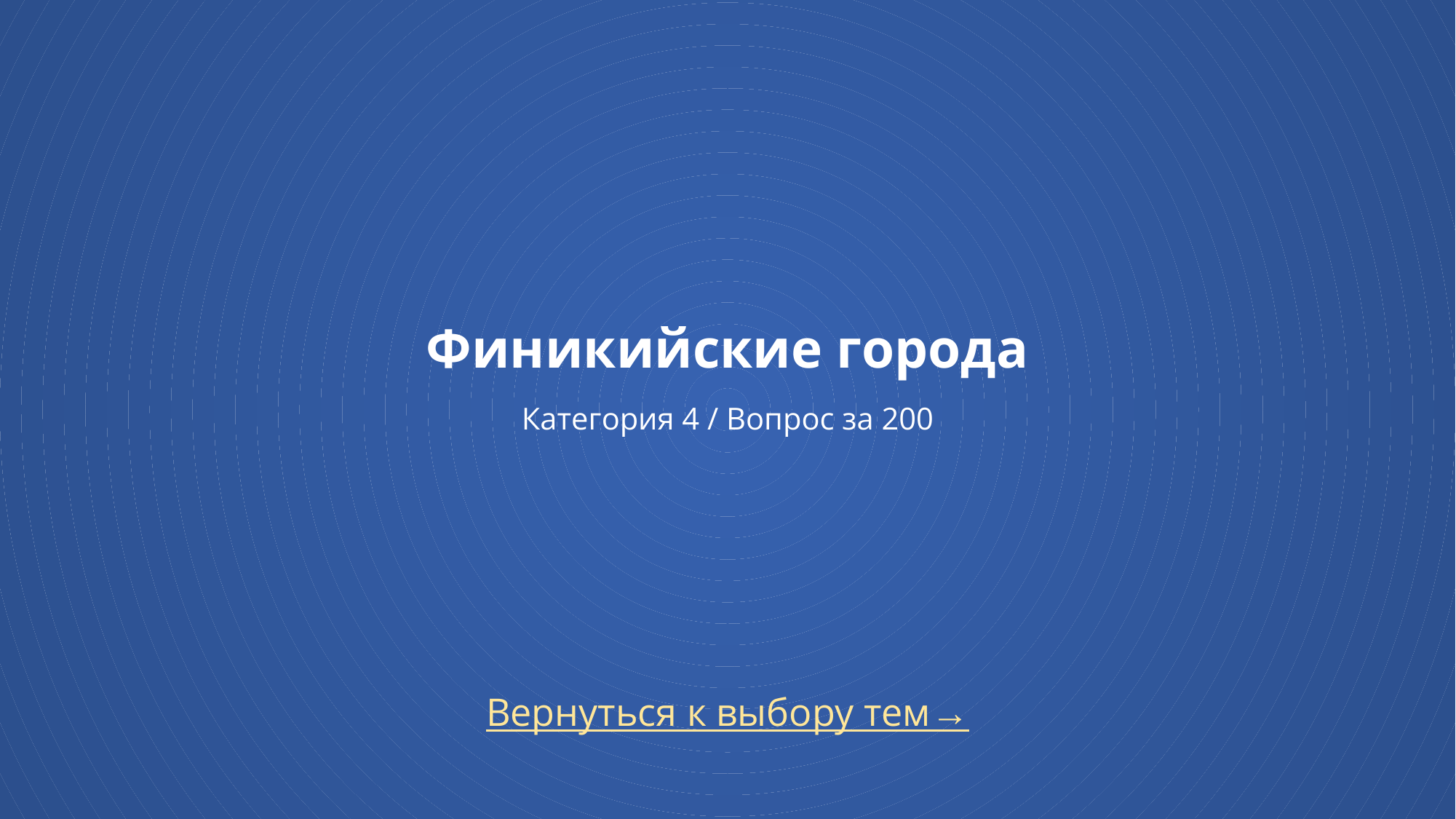

# Финикийские города Категория 4 / Вопрос за 200
Вернуться к выбору тем→